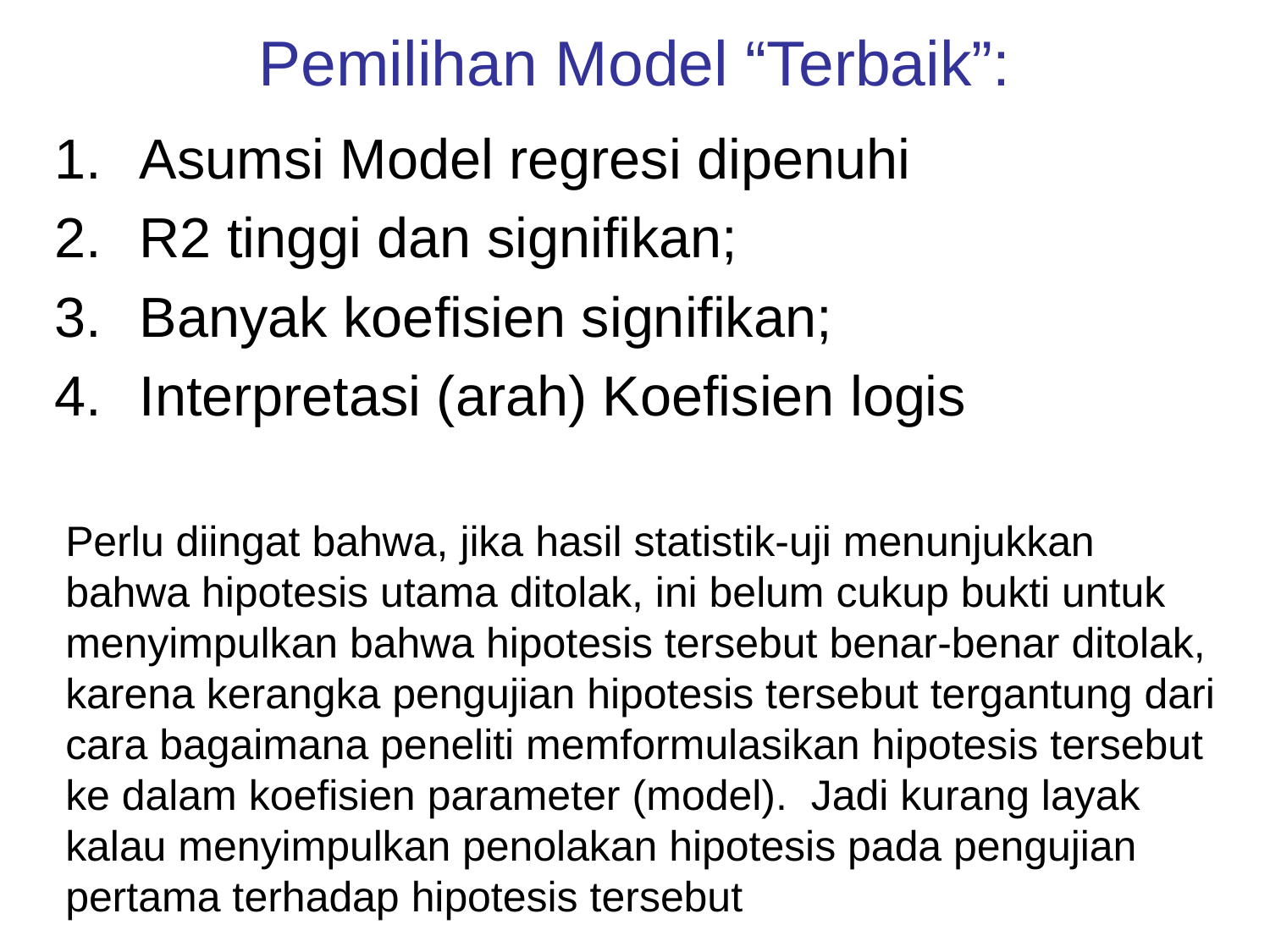

# Pemilihan Model “Terbaik”:
Asumsi Model regresi dipenuhi
R2 tinggi dan signifikan;
Banyak koefisien signifikan;
Interpretasi (arah) Koefisien logis
Perlu diingat bahwa, jika hasil statistik-uji menunjukkan bahwa hipotesis utama ditolak, ini belum cukup bukti untuk menyimpulkan bahwa hipotesis tersebut benar-benar ditolak, karena kerangka pengujian hipotesis tersebut tergantung dari cara bagaimana peneliti memformulasikan hipotesis tersebut ke dalam koefisien parameter (model).  Jadi kurang layak kalau menyimpulkan penolakan hipotesis pada pengujian pertama terhadap hipotesis tersebut